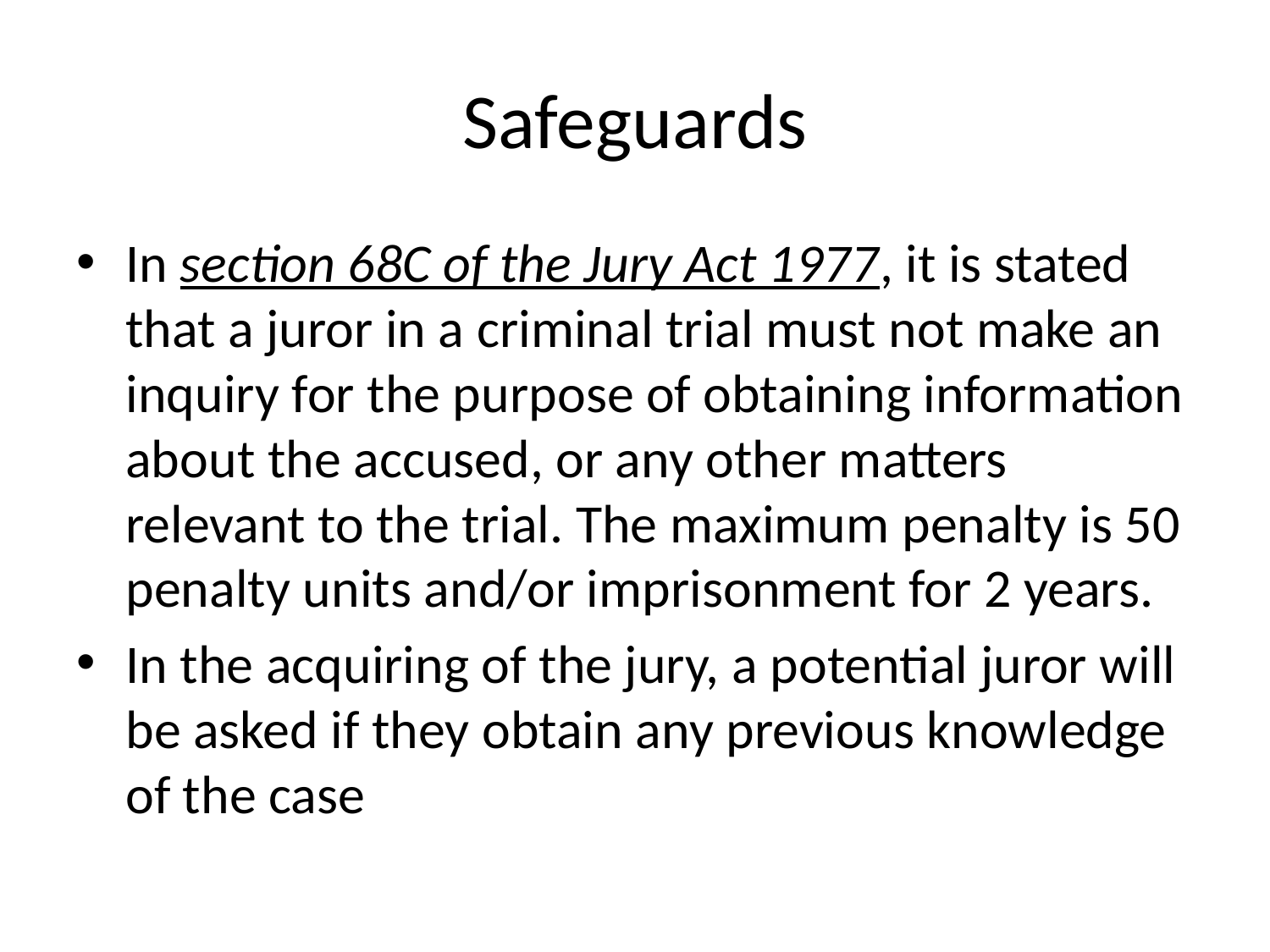

# Safeguards
In section 68C of the Jury Act 1977, it is stated that a juror in a criminal trial must not make an inquiry for the purpose of obtaining information about the accused, or any other matters relevant to the trial. The maximum penalty is 50 penalty units and/or imprisonment for 2 years.
In the acquiring of the jury, a potential juror will be asked if they obtain any previous knowledge of the case